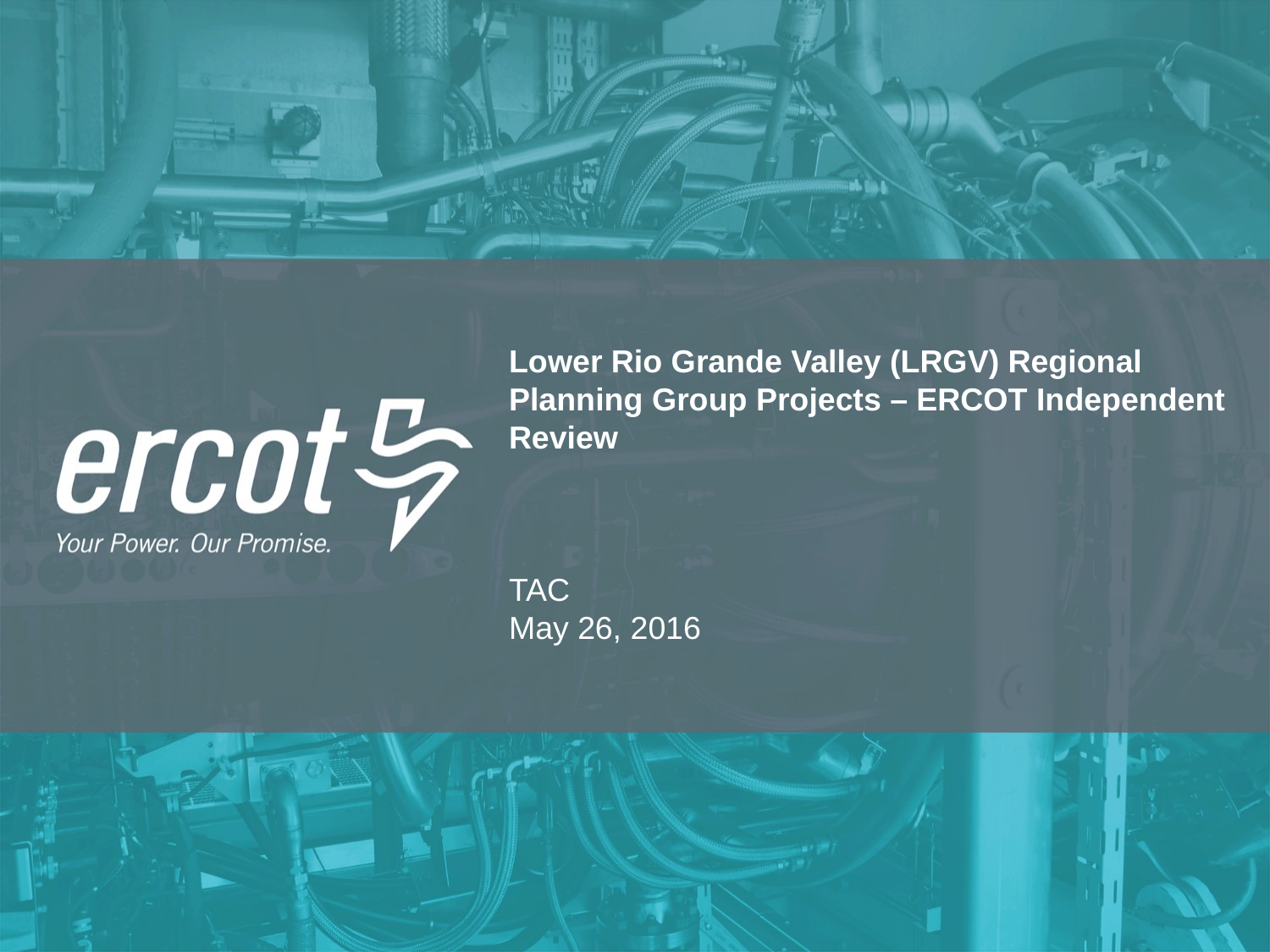

Lower Rio Grande Valley (LRGV) Regional Planning Group Projects – ERCOT Independent Review

TAC
May 26, 2016